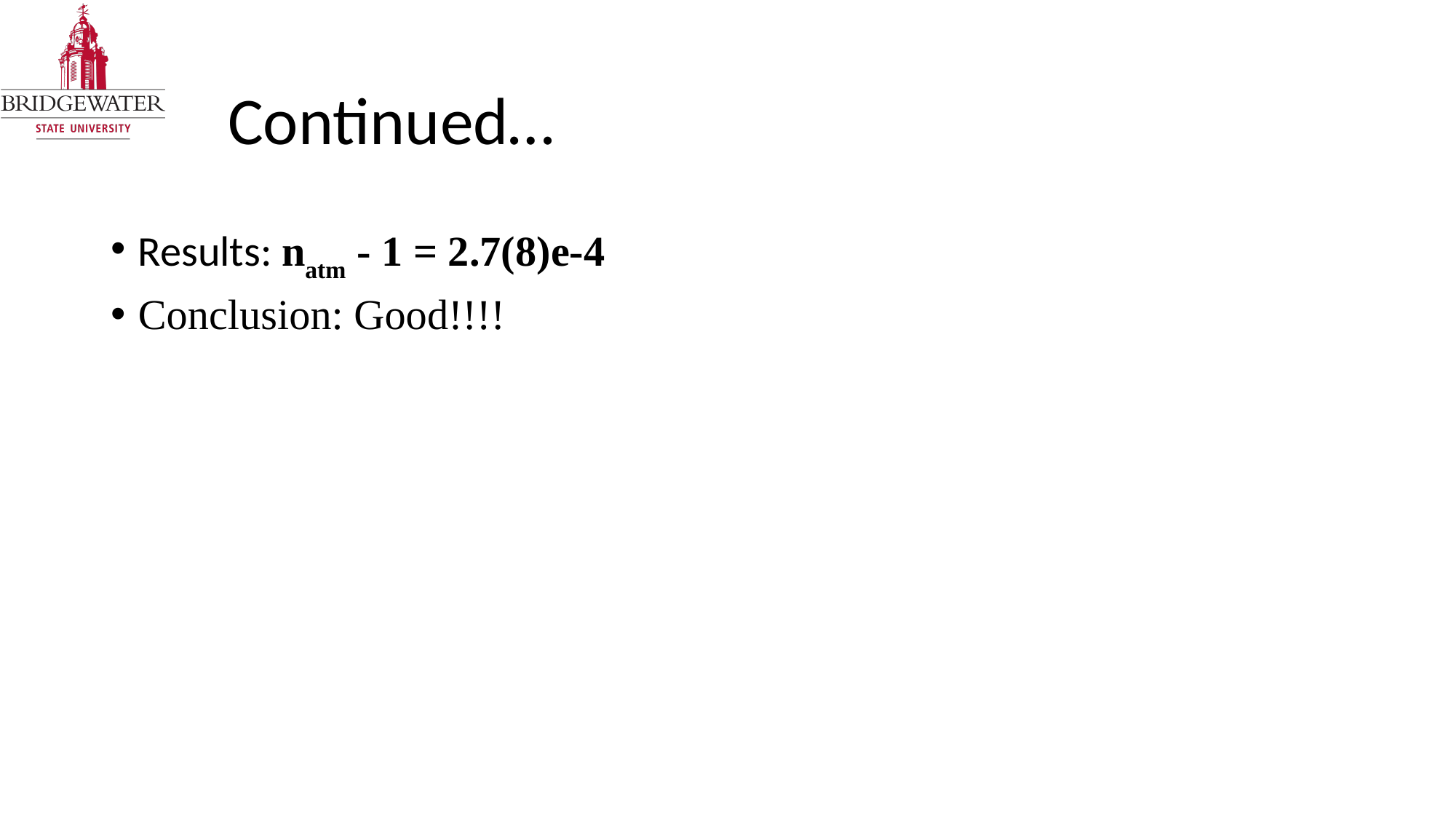

# Continued…
Results: natm - 1 = 2.7(8)e-4
Conclusion: Good!!!!